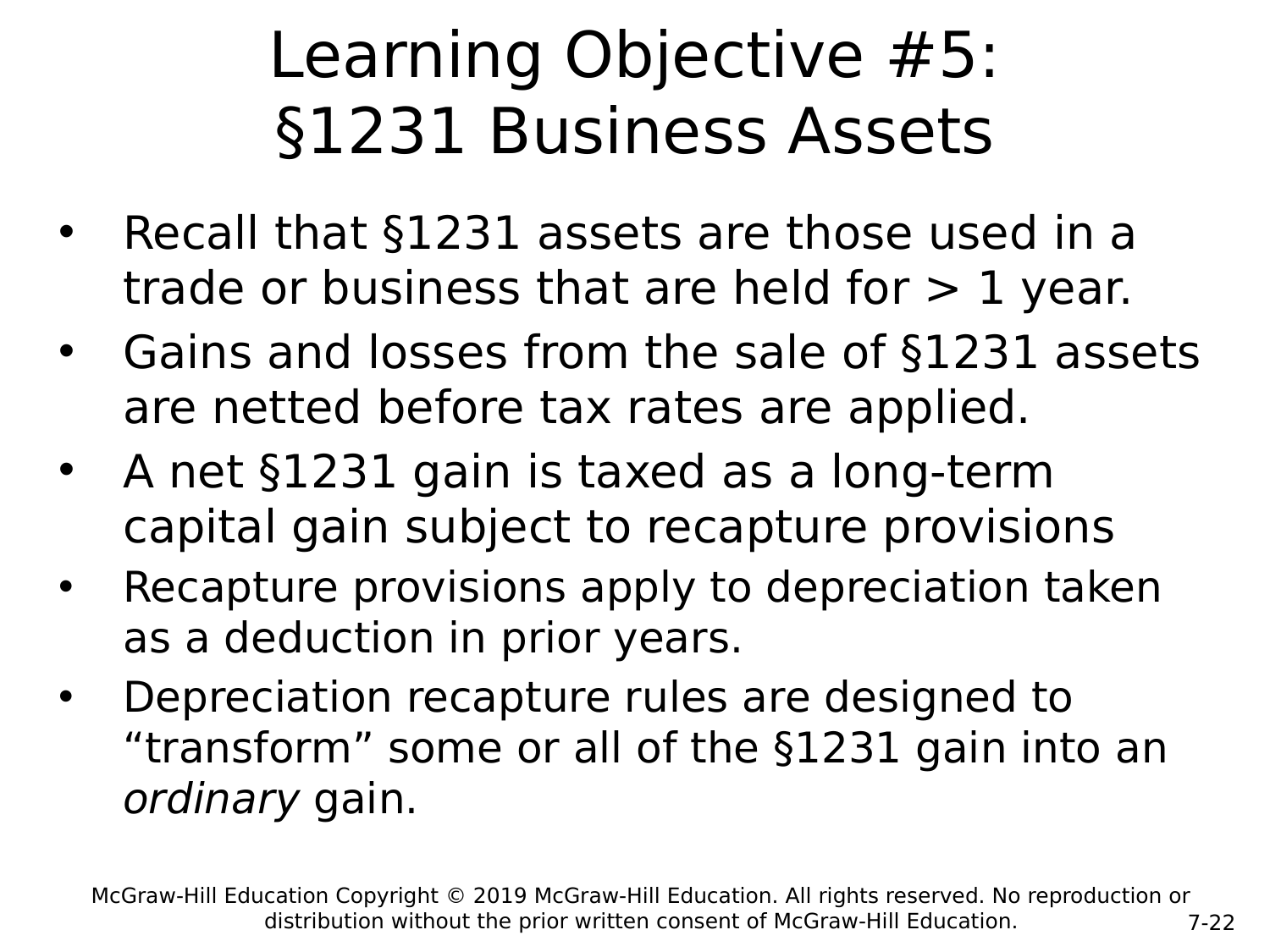

# Learning Objective #5: §1231 Business Assets
Recall that §1231 assets are those used in a trade or business that are held for > 1 year.
Gains and losses from the sale of §1231 assets are netted before tax rates are applied.
A net §1231 gain is taxed as a long-term capital gain subject to recapture provisions
Recapture provisions apply to depreciation taken as a deduction in prior years.
Depreciation recapture rules are designed to “transform” some or all of the §1231 gain into an ordinary gain.
McGraw-Hill Education Copyright © 2019 McGraw-Hill Education. All rights reserved. No reproduction or distribution without the prior written consent of McGraw-Hill Education.
7-22